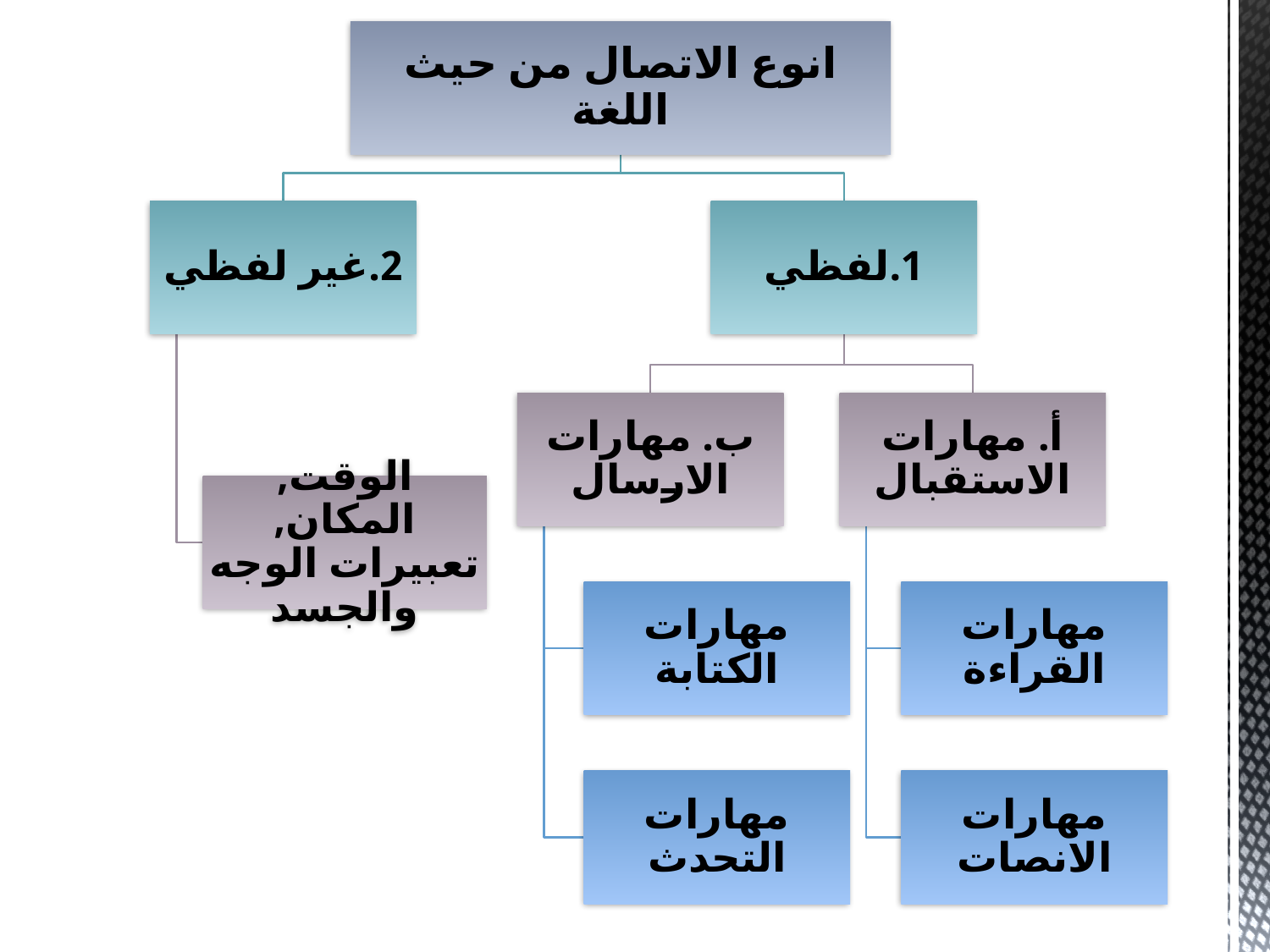

انوع الاتصال من حيث اللغة
1.لفظي
ب. مهارات الارسال
مهارات الكتابة
مهارات التحدث
أ. مهارات الاستقبال
مهارات القراءة
مهارات الانصات
2.غير لفظي
الوقت, المكان, تعبيرات الوجه والجسد